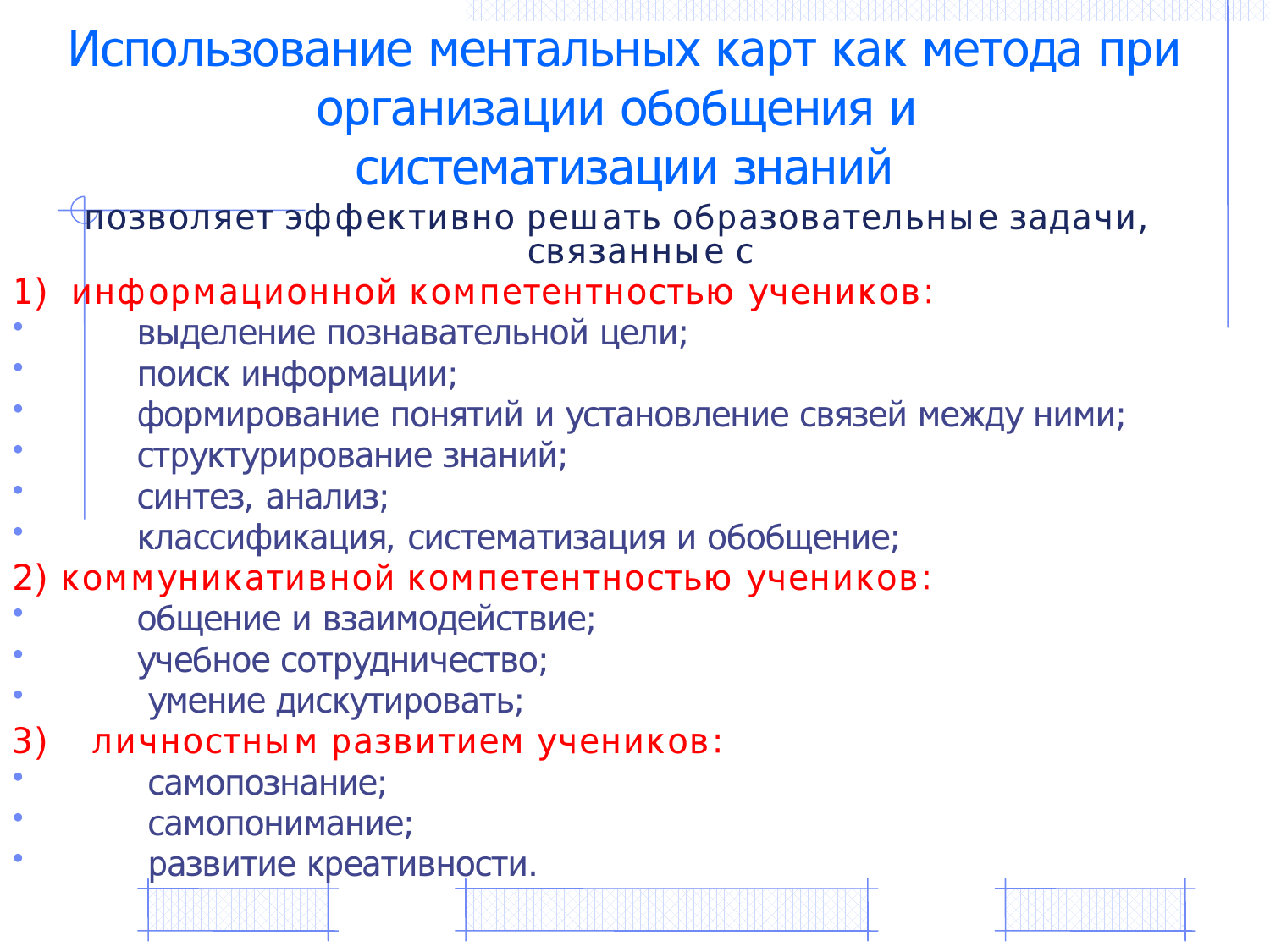

# Использование ментальных карт как метода при организации обобщения и систематизации знаний
позволяет эффективно решать образовательные задачи, связанные с
1)  информационной компетентностью учеников:
       выделение познавательной цели;
       поиск информации;
       формирование понятий и установление связей между ними;
       структурирование знаний;
       синтез, анализ;
       классификация, систематизация и обобщение;
2) коммуникативной компетентностью учеников:
       общение и взаимодействие;
       учебное сотрудничество;
        умение дискутировать;
3)    личностным развитием учеников:
        самопознание;
        самопонимание;
        развитие креативности.